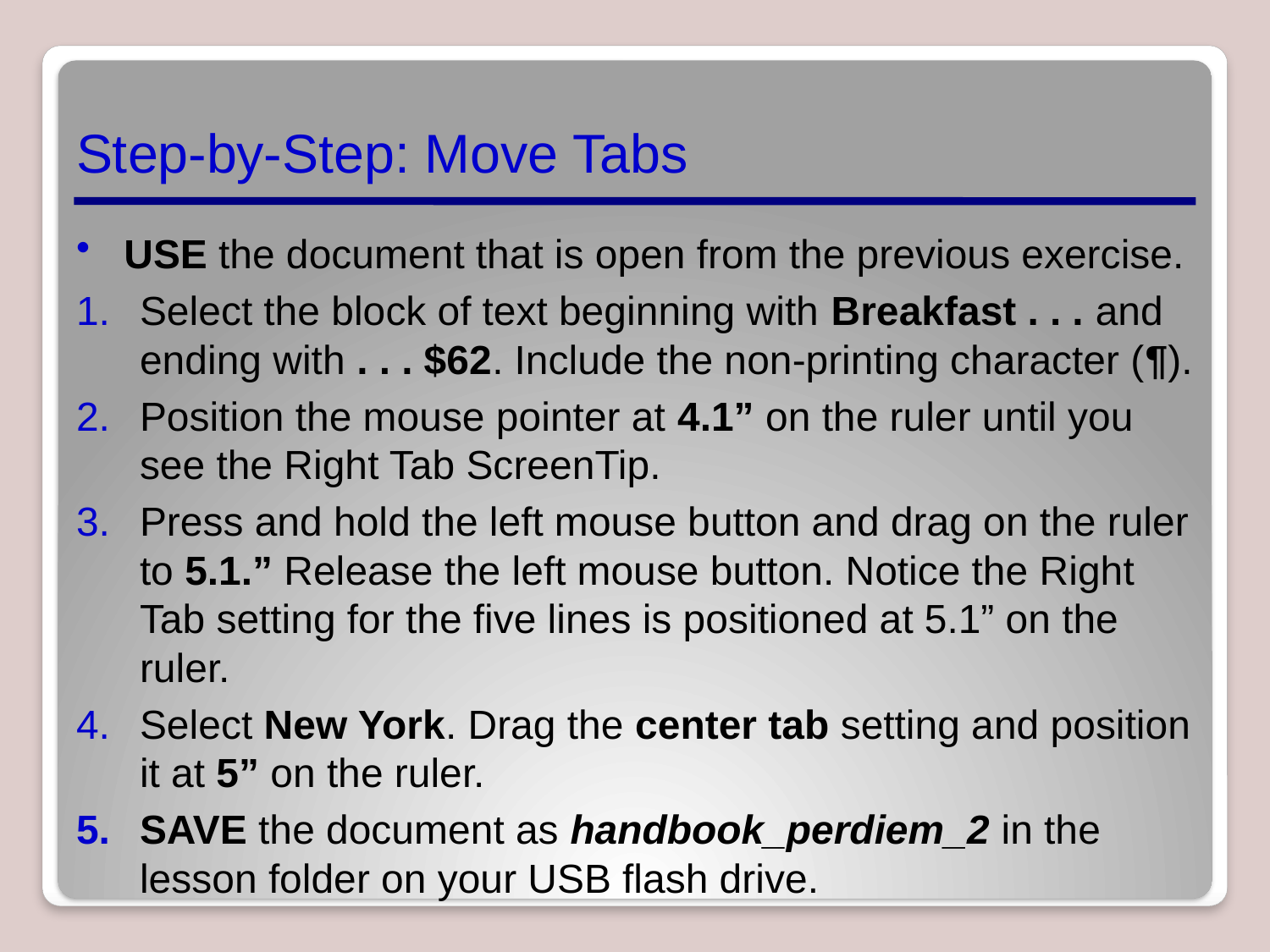

# Step-by-Step: Move Tabs
USE the document that is open from the previous exercise.
Select the block of text beginning with Breakfast . . . and ending with . . . $62. Include the non-printing character (¶).
Position the mouse pointer at 4.1” on the ruler until you see the Right Tab ScreenTip.
Press and hold the left mouse button and drag on the ruler to 5.1.” Release the left mouse button. Notice the Right Tab setting for the five lines is positioned at 5.1” on the ruler.
Select New York. Drag the center tab setting and position it at 5” on the ruler.
SAVE the document as handbook_perdiem_2 in the lesson folder on your USB flash drive.